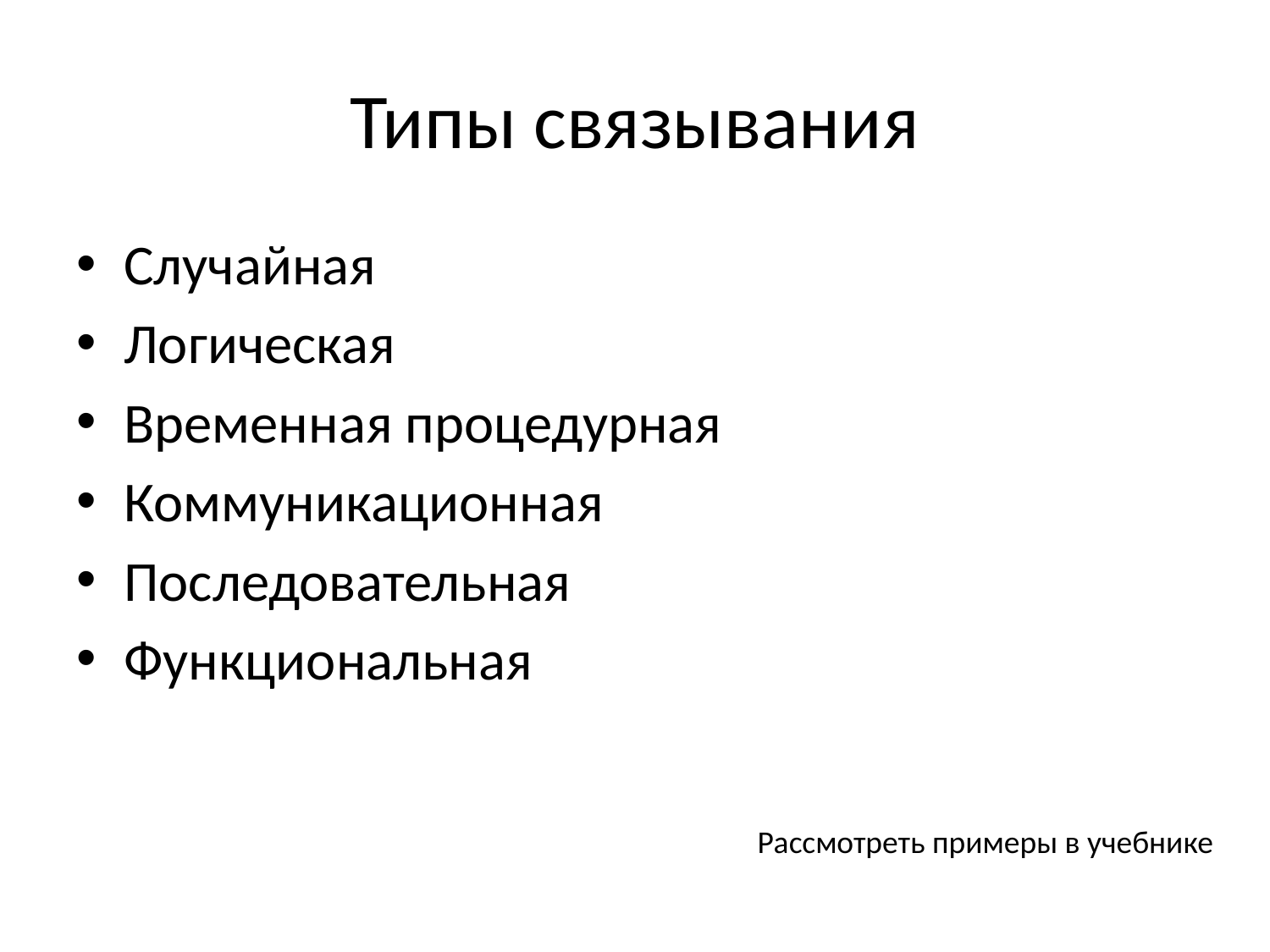

# Типы связывания
Случайная
Логическая
Временная процедурная
Коммуникационная
Последовательная
Функциональная

Рассмотреть примеры в учебнике